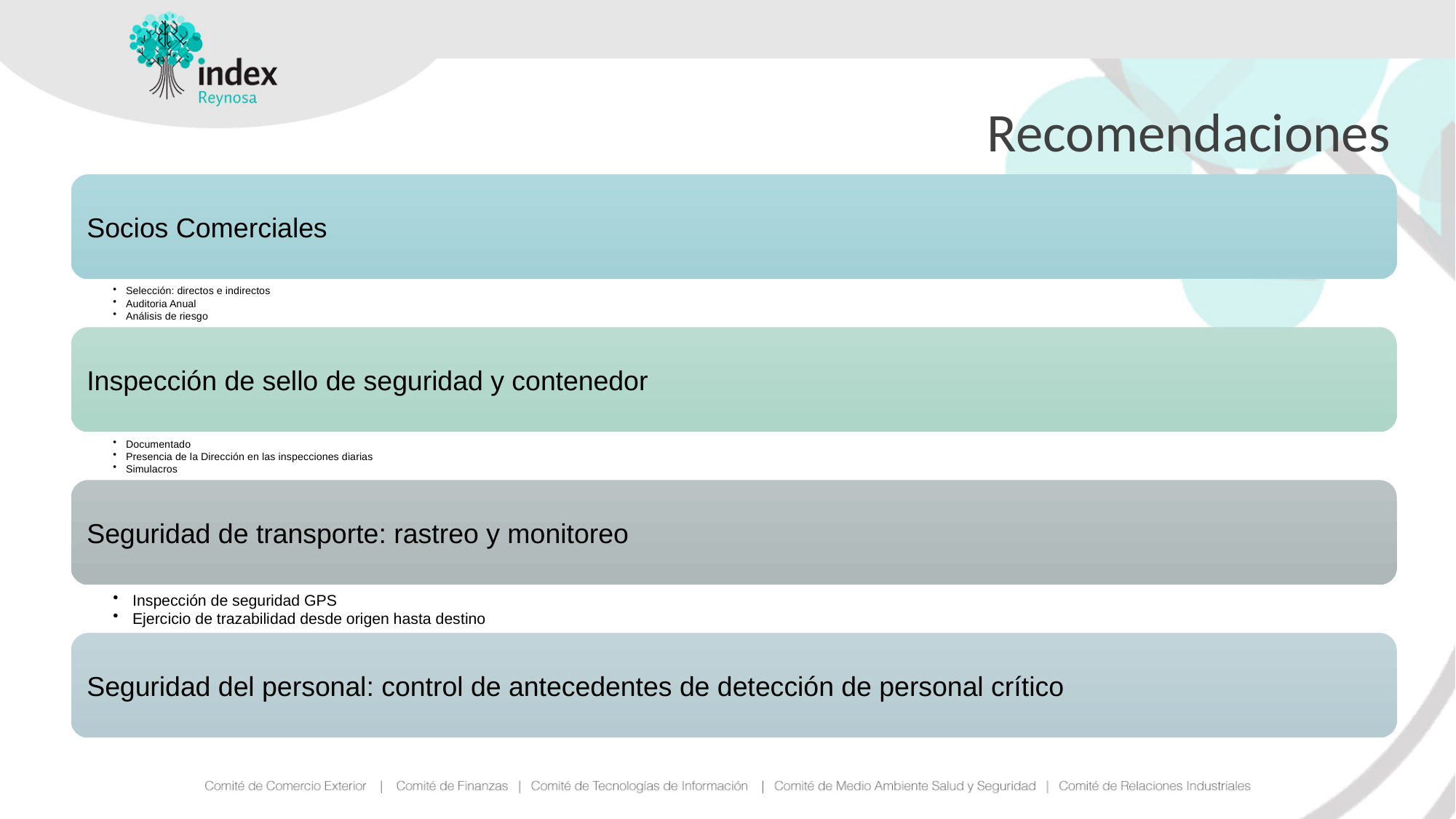

# Recomendaciones
Socios Comerciales
Selección: directos e indirectos
Inspección de sello de seguridad y contenedor
Documentado
Auditoria Anual
Análisis de riesgo
Presencia de la Dirección en las inspecciones diarias
Simulacros
Seguridad de transporte: rastreo y monitoreo
Inspección de seguridad GPS
Ejercicio de trazabilidad desde origen hasta destino
Seguridad del personal: control de antecedentes de detección de personal crítico